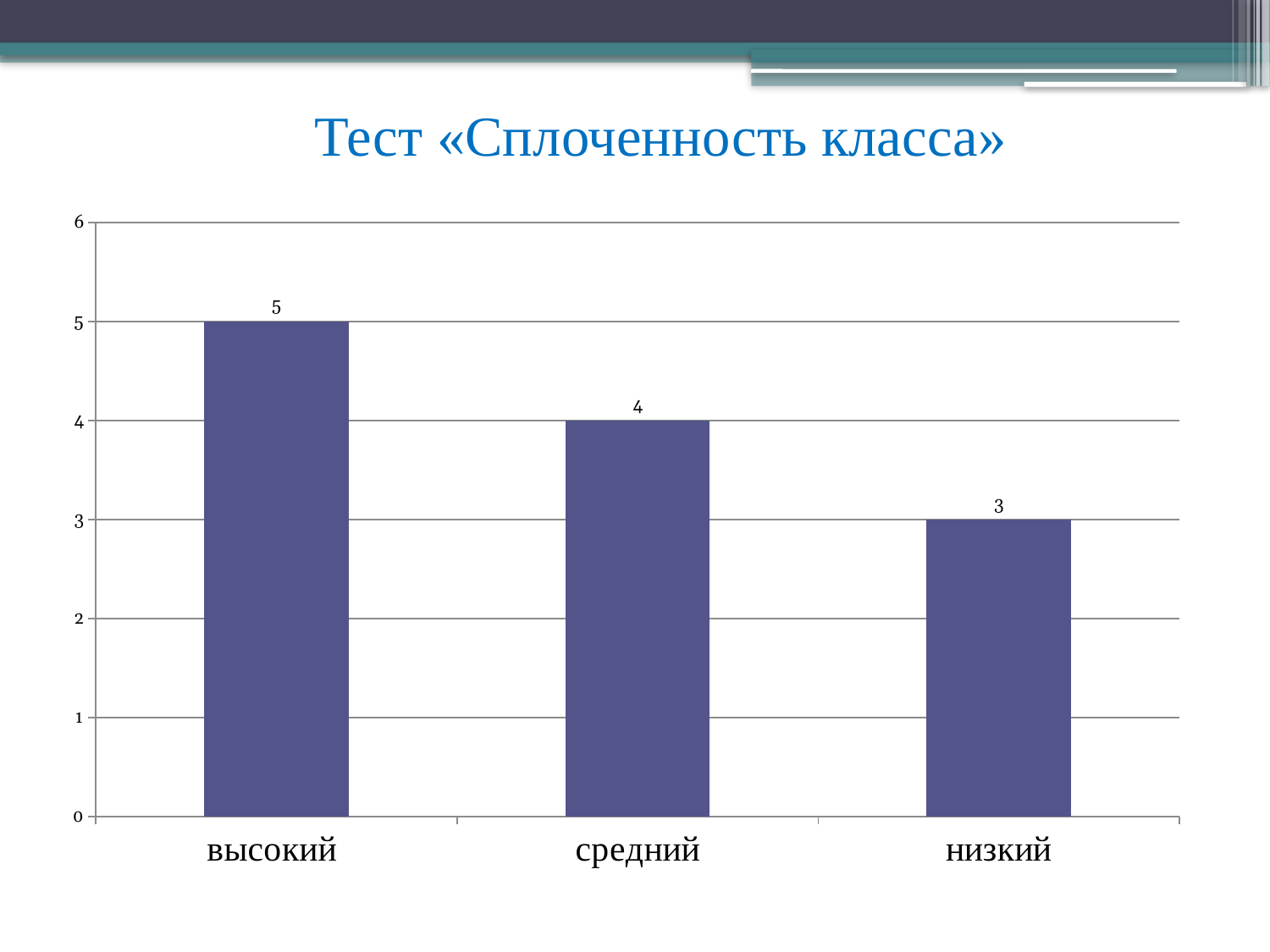

# Тест «Сплоченность класса»

### Chart

| Category |  |
|---|---|
| высокий  | 5.0 |
| средний | 4.0 |
| низкий | 3.0 |